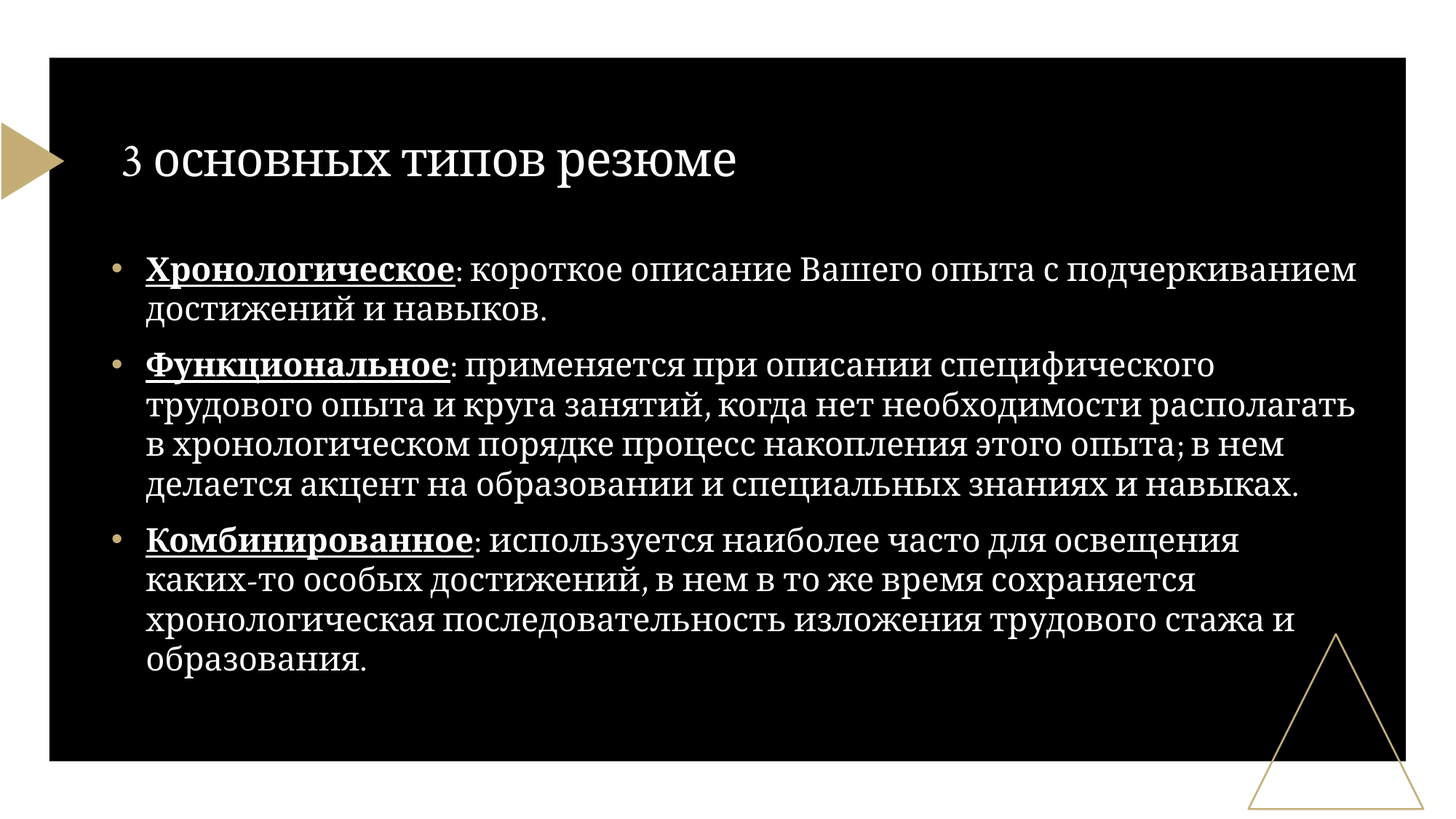

# 3 основных типов резюме
Хронологическое: короткое описание Вашего опыта с подчеркиванием достижений и навыков.
Функциональное: применяется при описании специфического трудового опыта и круга занятий, когда нет необходимости располагать в хронологическом порядке процесс накопления этого опыта; в нем делается акцент на образовании и специальных знаниях и навыках.
Комбинированное: используется наиболее часто для освещения каких-то особых достижений, в нем в то же время сохраняется хронологическая последовательность изложения трудового стажа и образования.